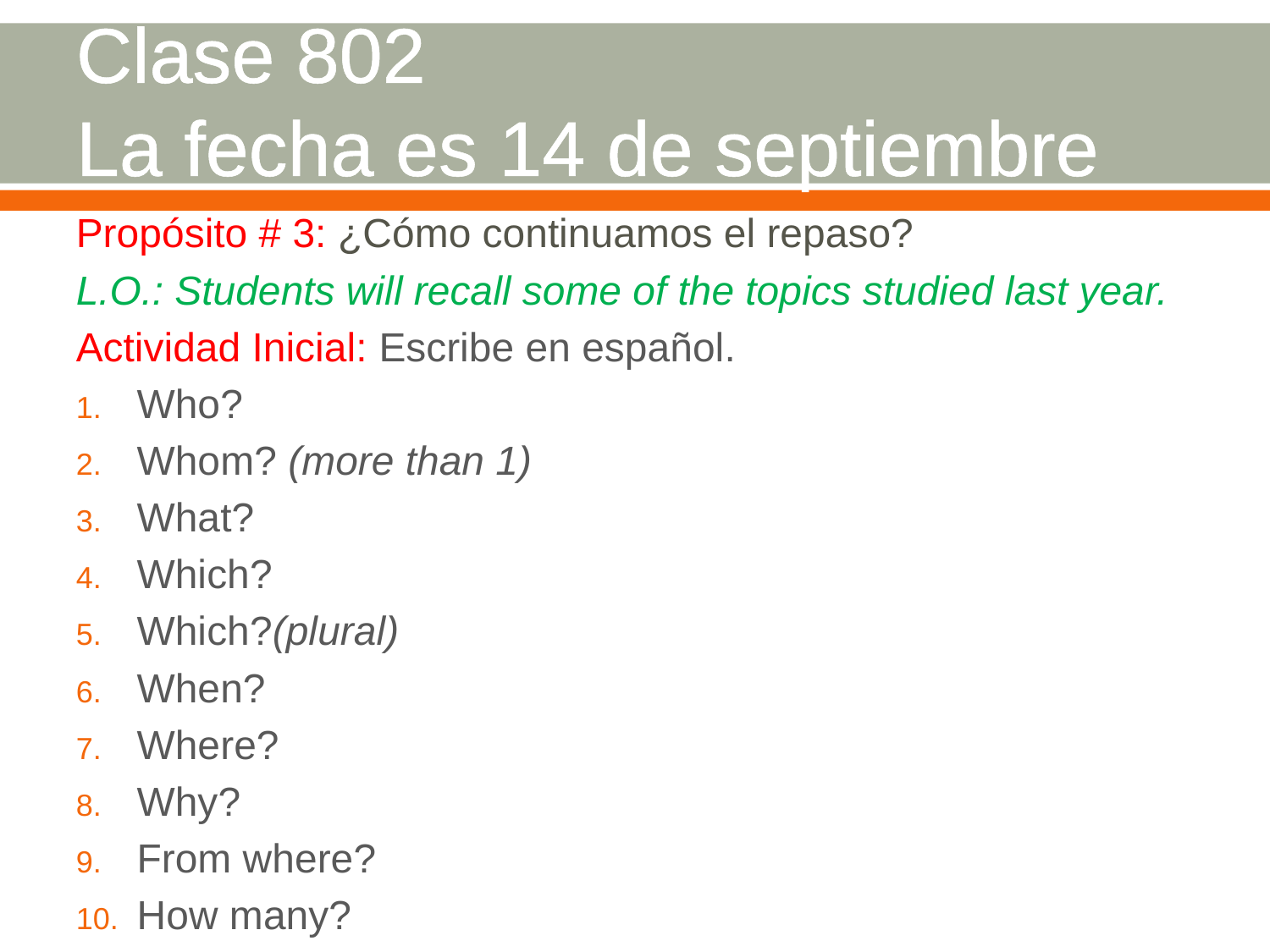

# Me llamo_______________   Clase 802 La fecha es 14 de septiembre del 2017
Propósito # 3: ¿Cómo continuamos el repaso?
L.O.: Students will recall some of the topics studied last year.
Actividad Inicial: Escribe en español.
Who?
Whom? (more than 1)
What?
Which?
Which?(plural)
When?
Where?
Why?
From where?
How many?